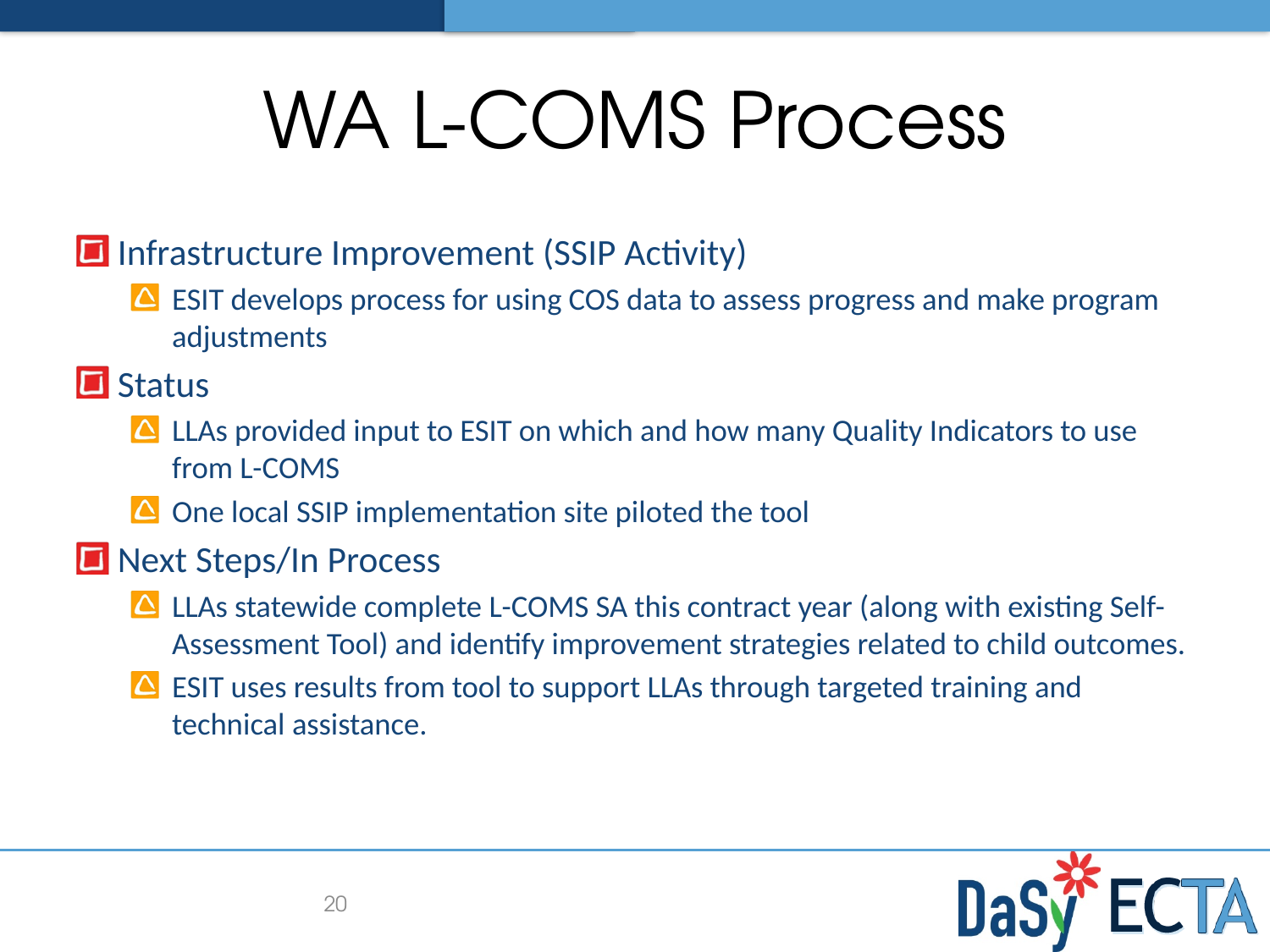

# WA L-COMS Process
Infrastructure Improvement (SSIP Activity)
ESIT develops process for using COS data to assess progress and make program adjustments
Status
LLAs provided input to ESIT on which and how many Quality Indicators to use from L-COMS
One local SSIP implementation site piloted the tool
Next Steps/In Process
LLAs statewide complete L-COMS SA this contract year (along with existing Self-Assessment Tool) and identify improvement strategies related to child outcomes.
ESIT uses results from tool to support LLAs through targeted training and technical assistance.

20